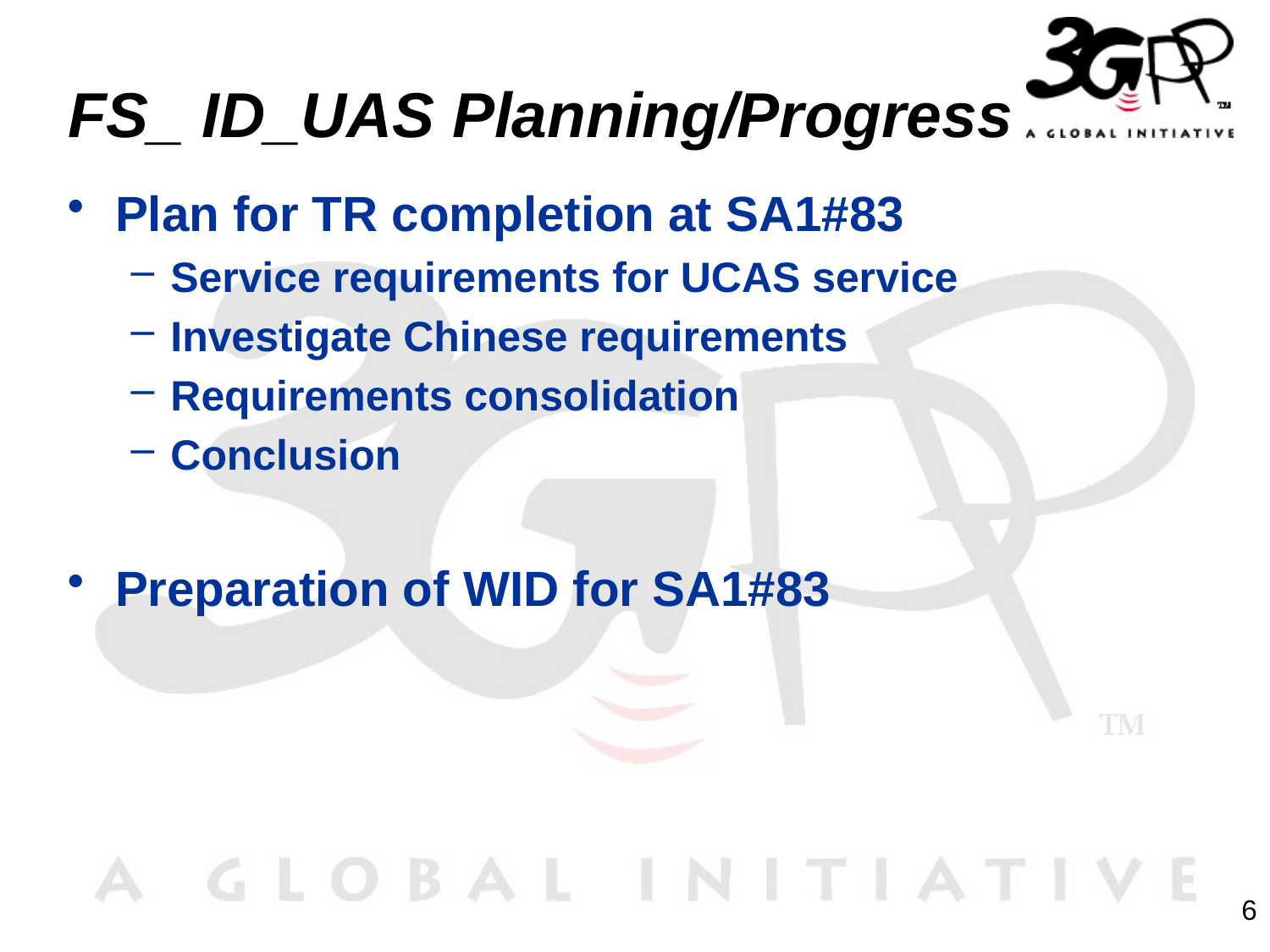

# FS_ ID_UAS Planning/Progress
Plan for TR completion at SA1#83
Service requirements for UCAS service
Investigate Chinese requirements
Requirements consolidation
Conclusion

Preparation of WID for SA1#83

6